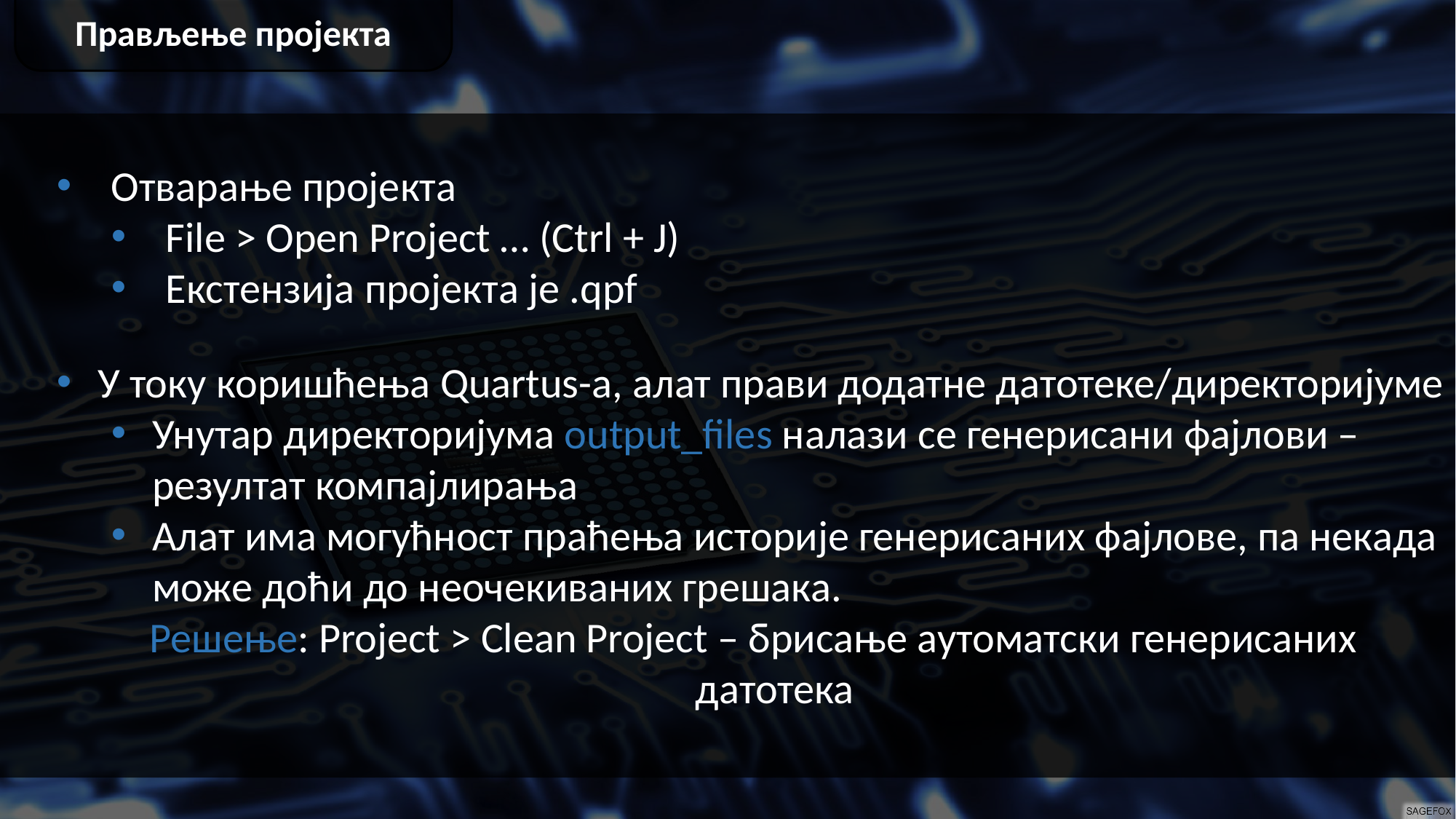

Прављење пројекта

Отварање пројекта
File > Open Project … (Ctrl + J)
Екстензија пројекта је .qpf

У току коришћења Quartus-a, алат прави додатне датотеке/директоријуме
Унутар директоријума output_files налази се генерисани фајлови – резултат компајлирања
Алат има могућност праћења историје генерисаних фајлове, па некада може доћи до неочекиваних грешака.
    Решење: Project > Clean Project – брисање аутоматски генерисаних 						    датотека